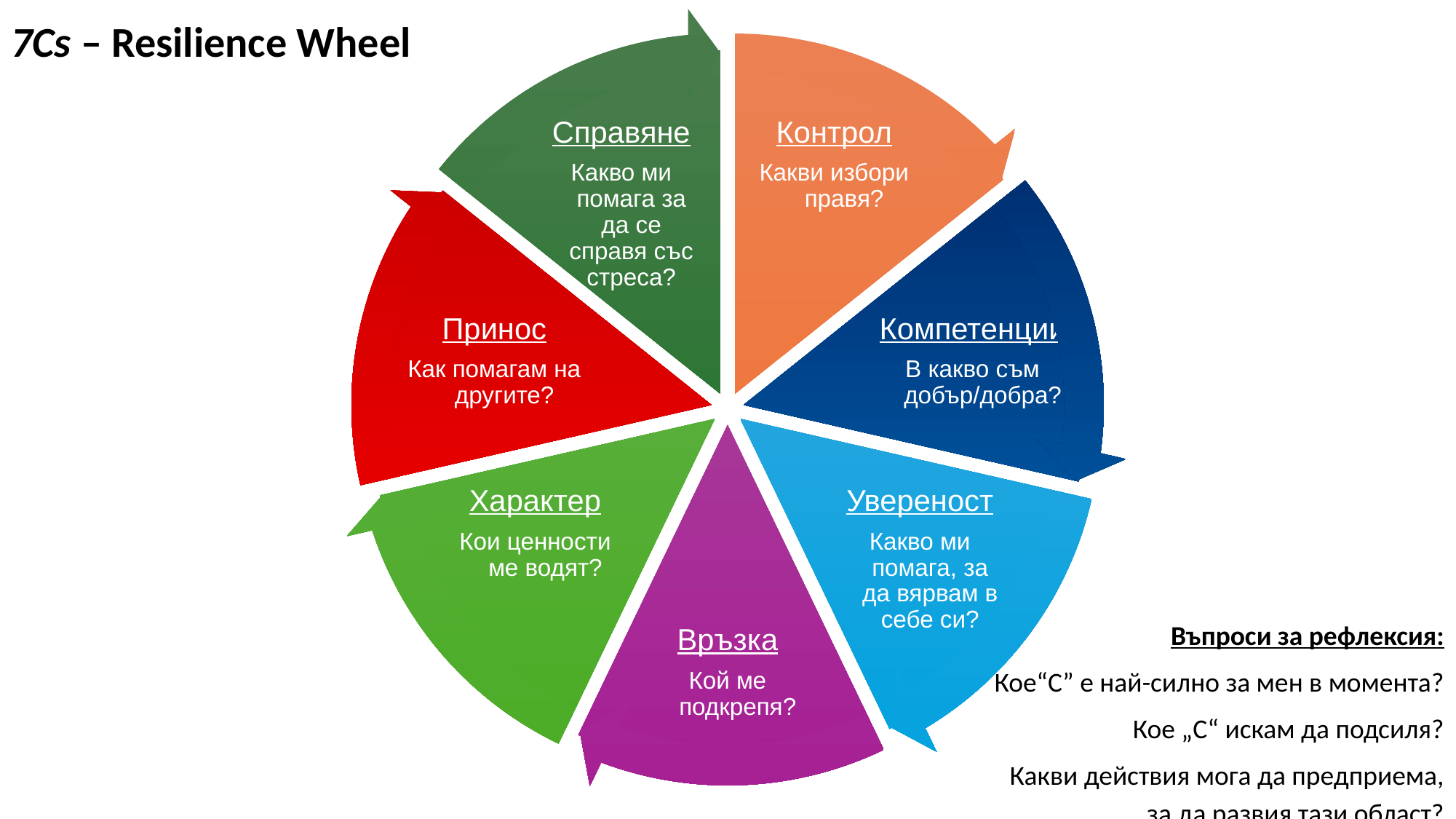

7Cs – Resilience Wheel

Справяне
Какво ми помага за да се справя със стреса?
Контрол
Какви избори правя?
Компетенции
В какво съм добър/добра?
Принос
Как помагам на другите?
Характер
Кои ценности ме водят?
Увереност
Какво ми помага, за да вярвам в себе си?
Връзка
Кой ме подкрепя?
Въпроси за рефлексия:
Кое“C” е най-силно за мен в момента?
Кое „C“ искам да подсиля?
Какви действия мога да предприема, за да развия тази област?